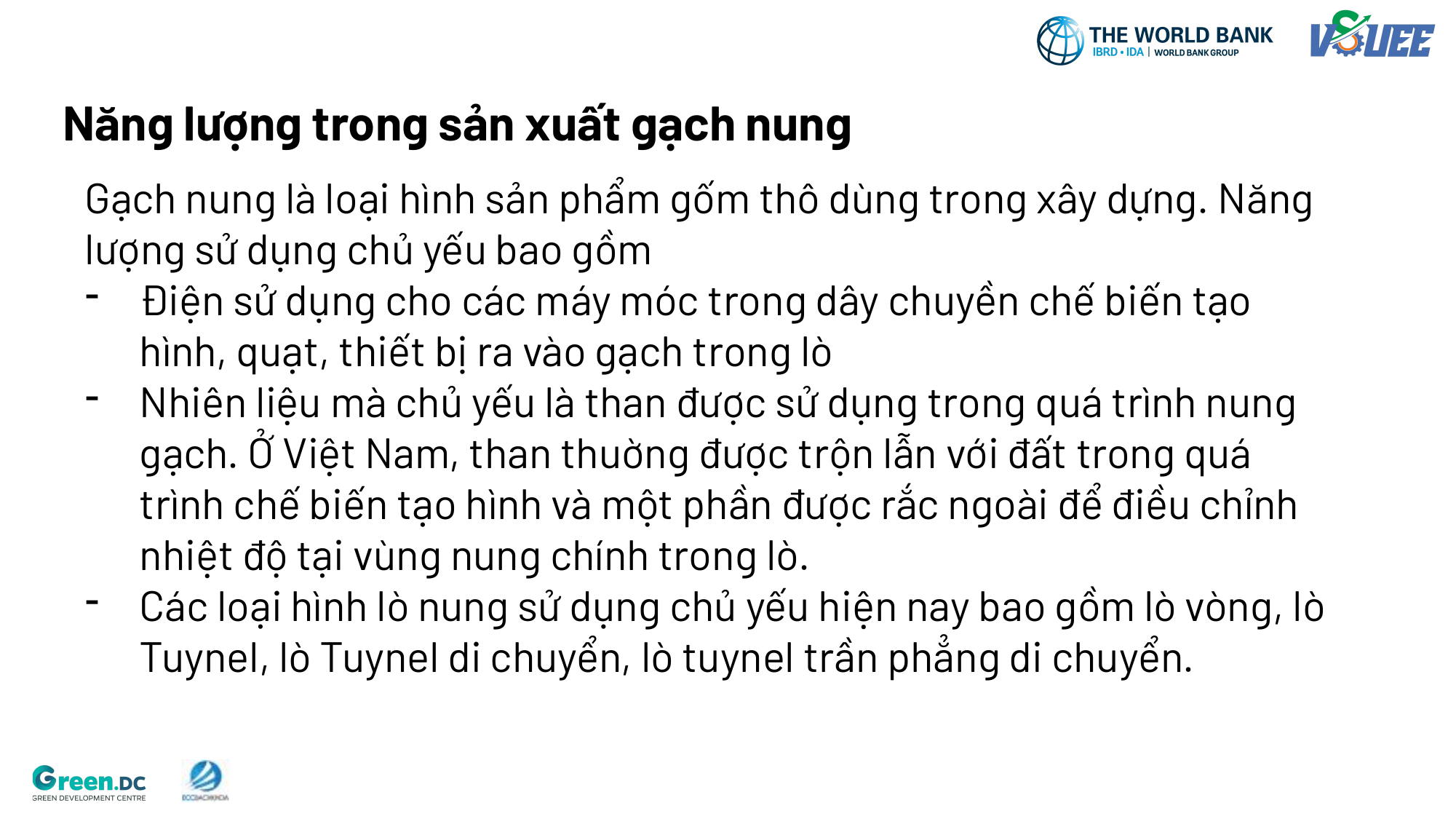

Năng lượng trong sản xuất gạch nung
Gạch nung là loại hình sản phẩm gốm thô dùng trong xây dựng. Năng lượng sử dụng chủ yếu bao gồm
Điện sử dụng cho các máy móc trong dây chuyền chế biến tạo hình, quạt, thiết bị ra vào gạch trong lò
Nhiên liệu mà chủ yếu là than được sử dụng trong quá trình nung gạch. Ở Việt Nam, than thuờng được trộn lẫn với đất trong quá trình chế biến tạo hình và một phần được rắc ngoài để điều chỉnh nhiệt độ tại vùng nung chính trong lò.
Các loại hình lò nung sử dụng chủ yếu hiện nay bao gồm lò vòng, lò Tuynel, lò Tuynel di chuyển, lò tuynel trần phẳng di chuyển.